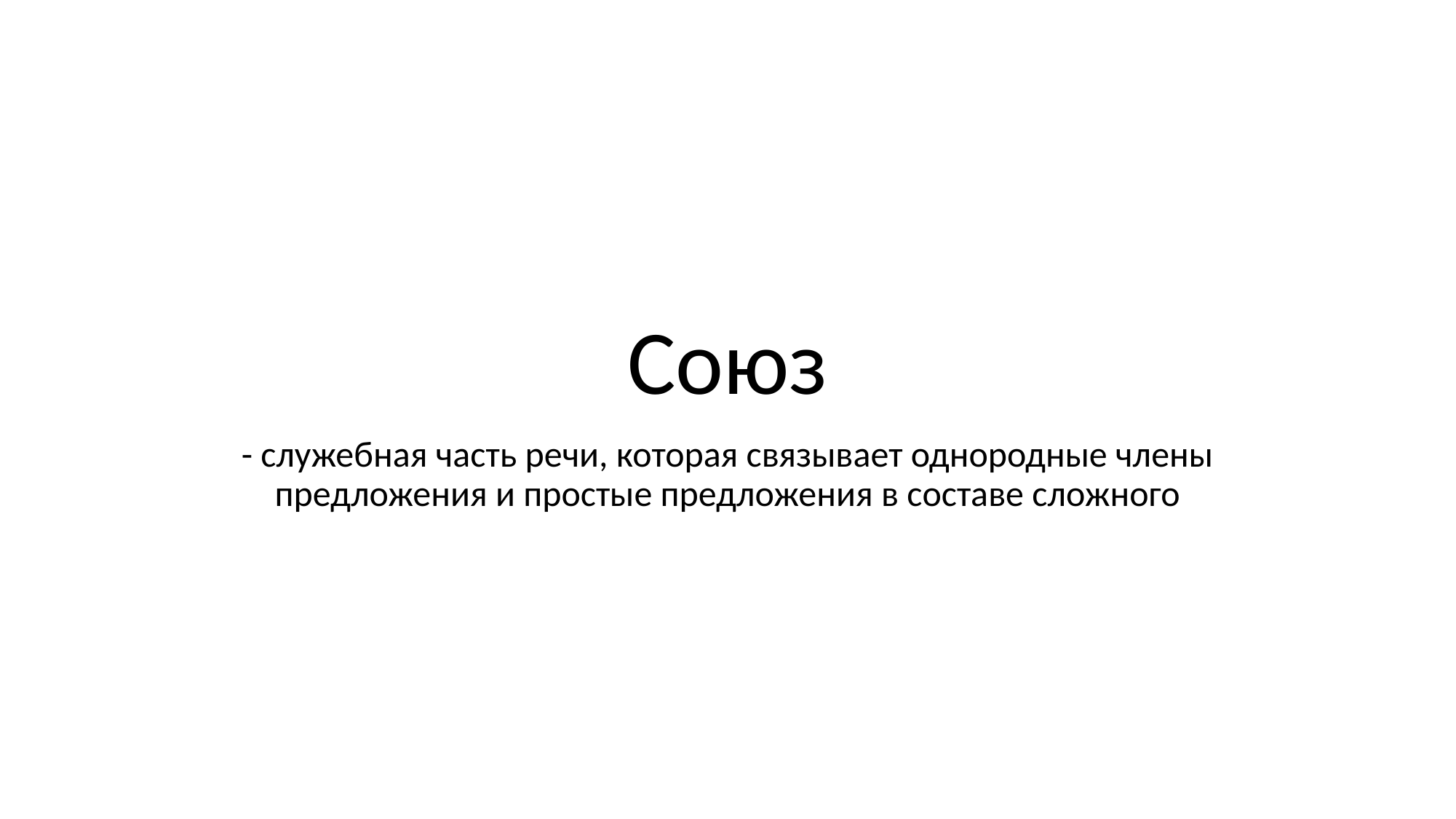

# Союз
- служебная часть речи, которая связывает однородные члены предложения и простые предложения в составе сложного